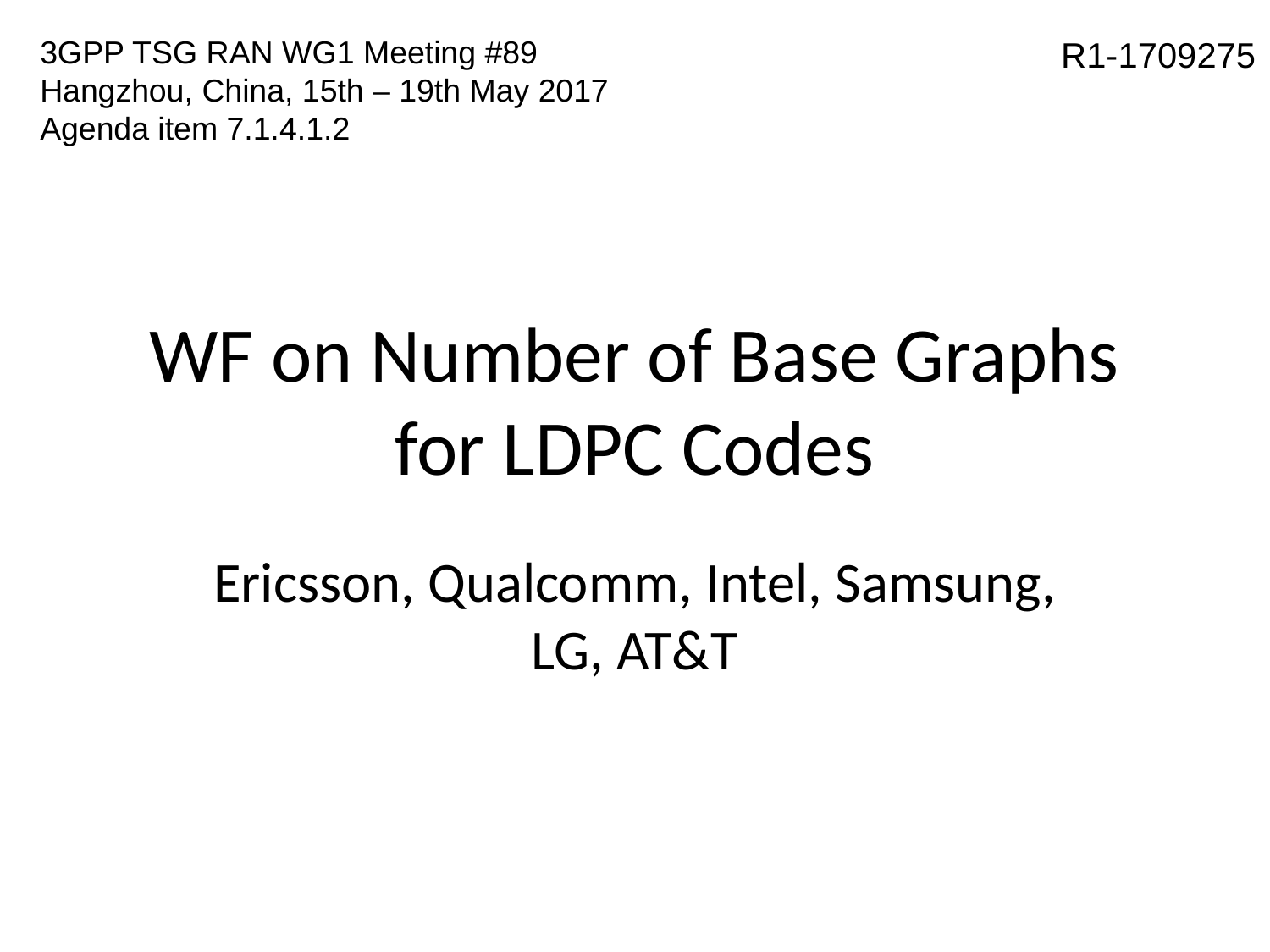

3GPP TSG RAN WG1 Meeting #89
Hangzhou, China, 15th – 19th May 2017
Agenda item 7.1.4.1.2
R1-1709275
# WF on Number of Base Graphs for LDPC Codes
Ericsson, Qualcomm, Intel, Samsung, LG, AT&T